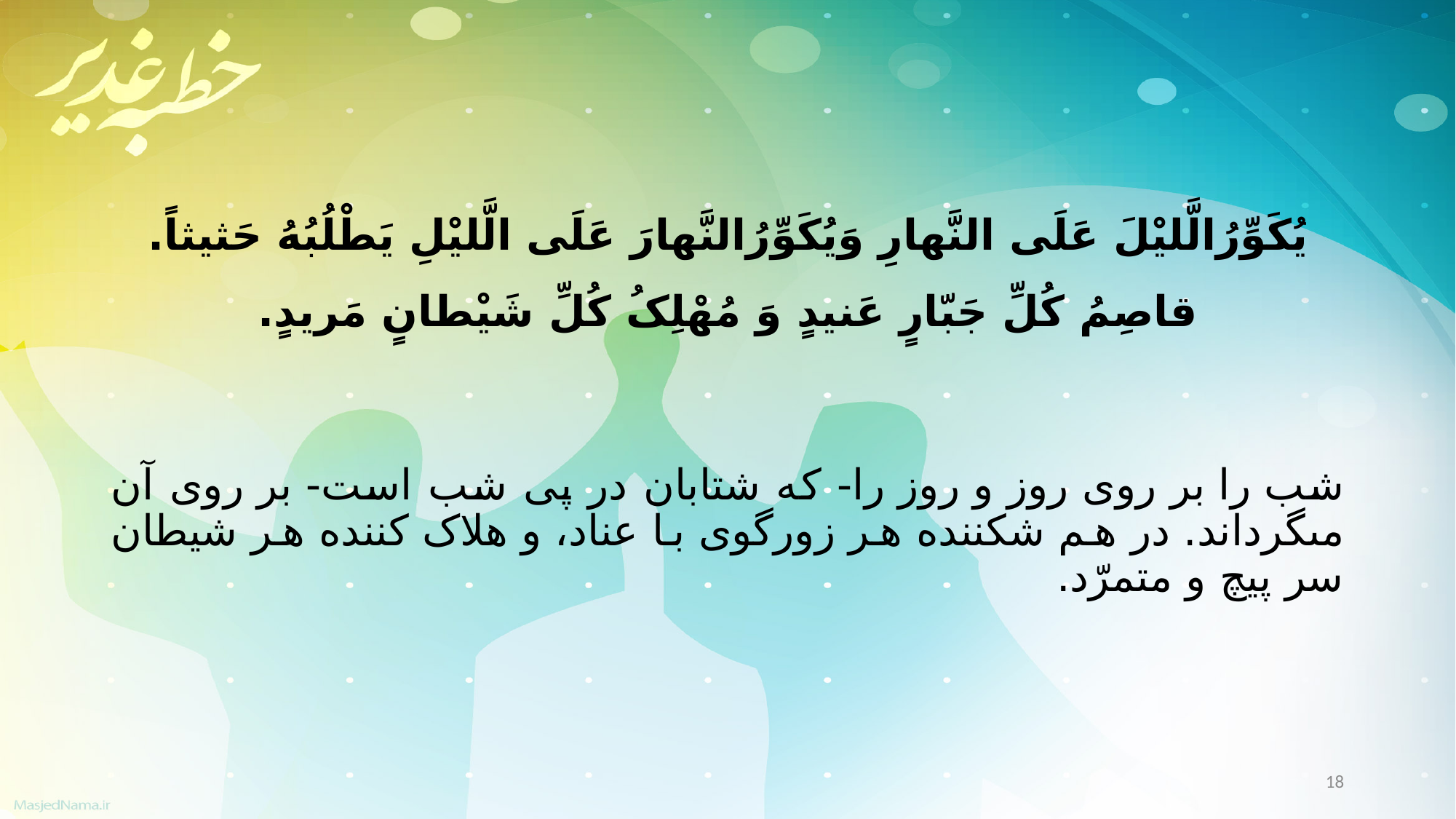

یُکَوِّرُالَّلیْلَ عَلَی النَّهارِ وَیُکَوِّرُالنَّهارَ عَلَی الَّلیْلِ یَطْلُبُهُ حَثیثاً. قاصِمُ کُلِّ جَبّارٍ عَنیدٍ وَ مُهْلِکُ کُلِّ شَیْطانٍ مَریدٍ.
شب را بر روى روز و روز را- که شتابان در پی شب است- بر روى آن مى‏گرداند. در هم شکننده هر زورگوى با عناد، و هلاک کننده هر شیطان سر پیچ و متمرّد.
18